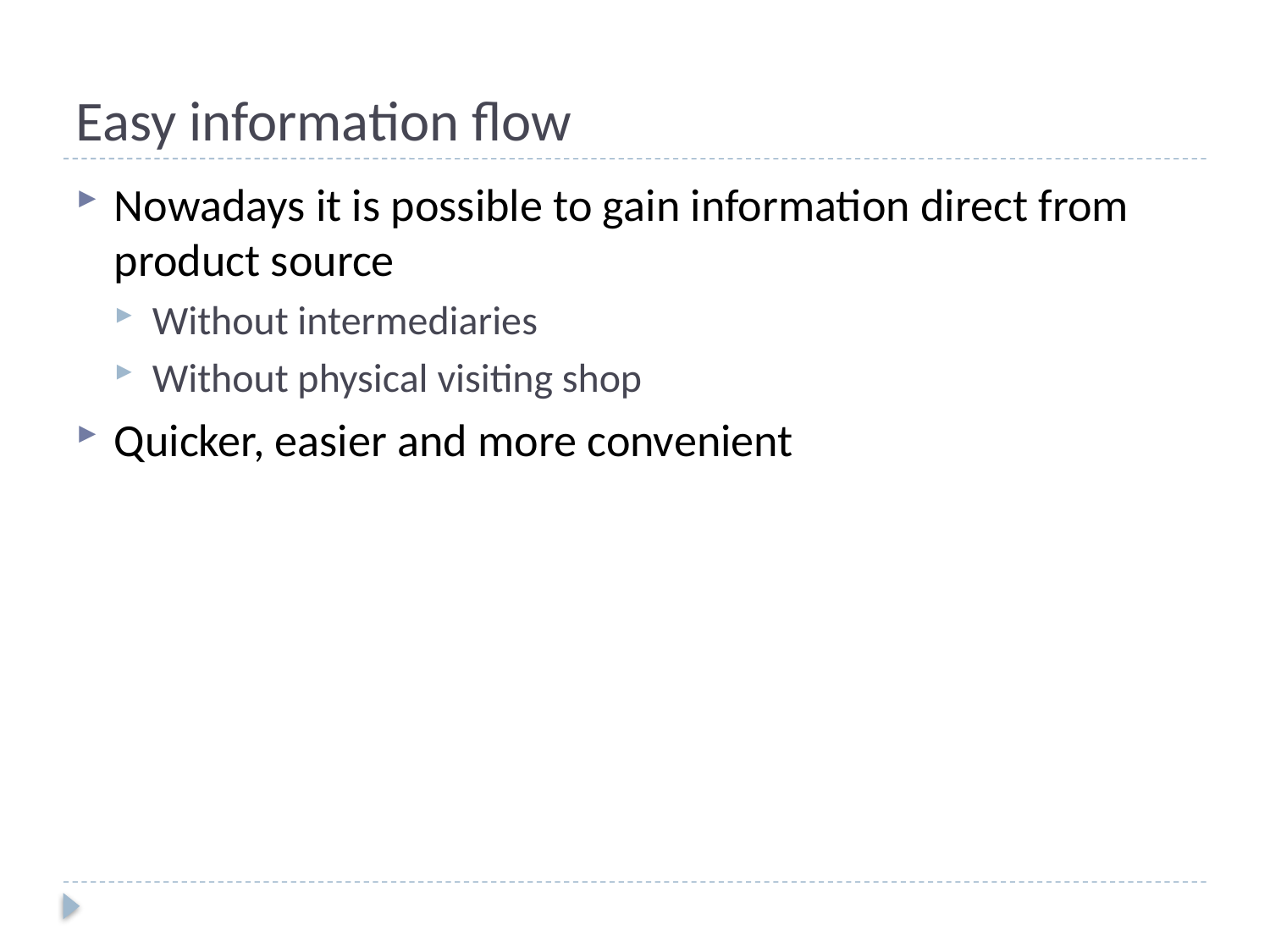

# Easy information flow
Nowadays it is possible to gain information direct from product source
Without intermediaries
Without physical visiting shop
Quicker, easier and more convenient